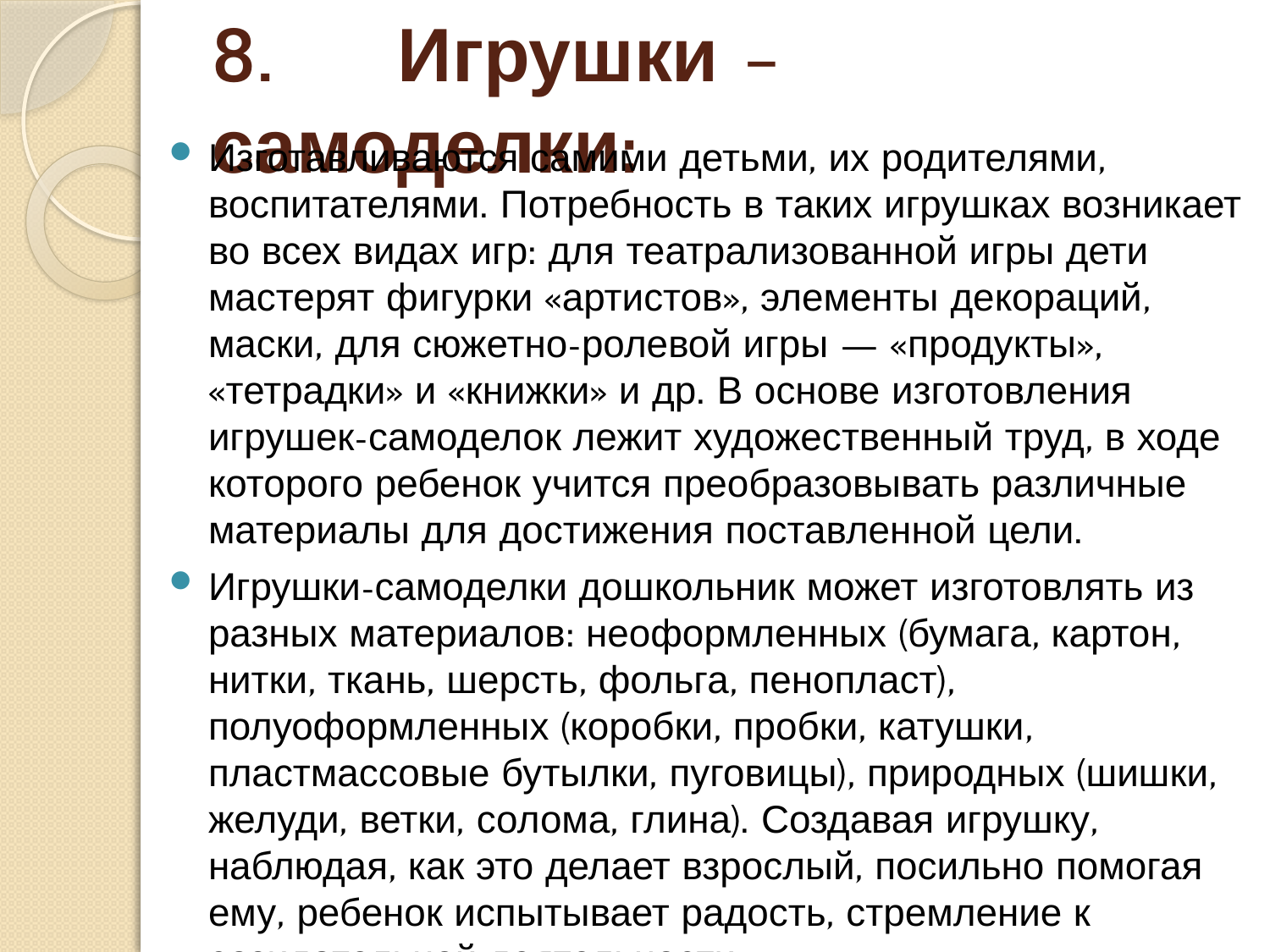

# 8.     Игрушки – самоделки:
Изготавливаются самими детьми, их родителями, воспитателями. Потребность в таких игрушках возникает во всех видах игр: для театрализованной игры дети мастерят фигурки «артистов», элементы декораций, маски, для сюжетно-ролевой игры — «продукты», «тетрадки» и «книжки» и др. В основе изготовления игрушек-самоделок лежит художественный труд, в ходе которого ребенок учится преобразовывать различные материалы для достижения поставленной цели.
Игрушки-самоделки дошкольник может изготовлять из разных материалов: неоформленных (бумага, картон, нитки, ткань, шерсть, фольга, пенопласт), полуоформленных (коробки, пробки, катушки, пластмассовые бутылки, пуговицы), природных (шишки, желуди, ветки, солома, глина). Создавая игрушку, наблюдая, как это делает взрослый, посильно помогая ему, ребенок испытывает радость, стремление к созидательной деятельности.